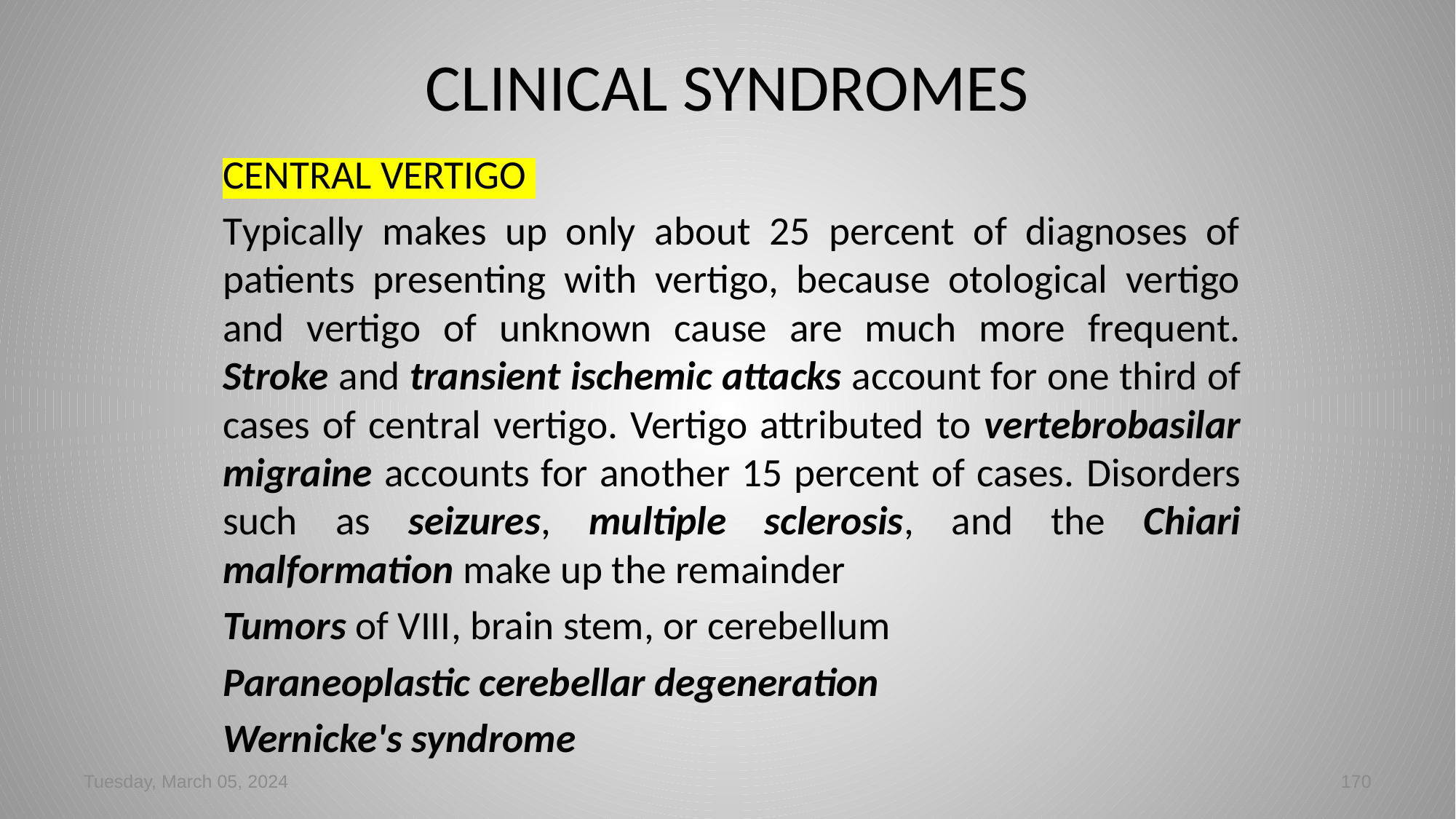

# CLINICAL SYNDROMES
CENTRAL VERTIGO
Typically makes up only about 25 percent of diagnoses of patients presenting with vertigo, because otological vertigo and vertigo of unknown cause are much more frequent. Stroke and transient ischemic attacks account for one third of cases of central vertigo. Vertigo attributed to vertebrobasilar migraine accounts for another 15 percent of cases. Disorders such as seizures, multiple sclerosis, and the Chiari malformation make up the remainder
Tumors of VIII, brain stem, or cerebellum
Paraneoplastic cerebellar degeneration
Wernicke's syndrome
Tuesday, March 05, 2024
170